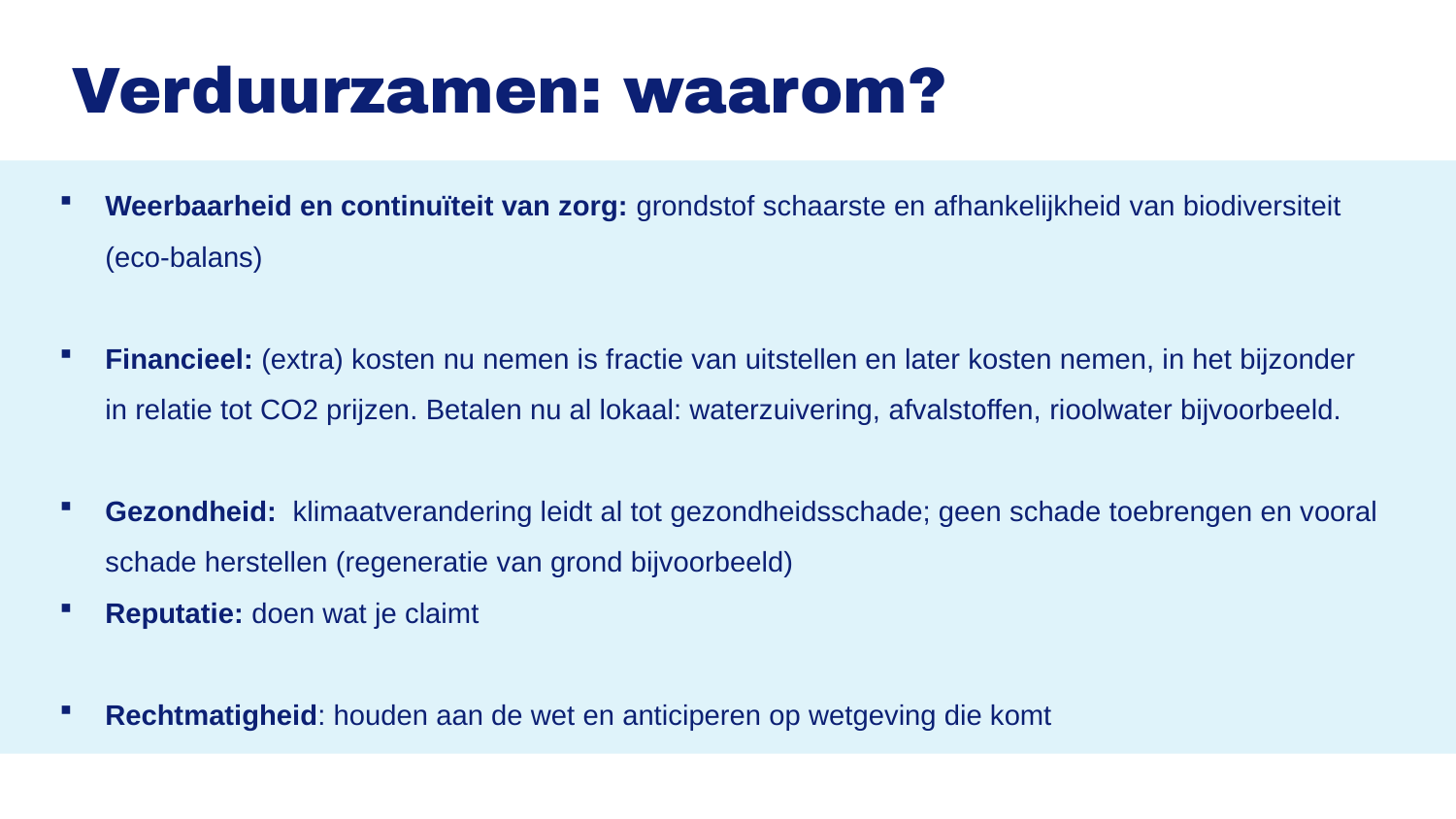

# Verduurzamen: waarom?
Weerbaarheid en continuïteit van zorg: grondstof schaarste en afhankelijkheid van biodiversiteit (eco-balans)

Financieel: (extra) kosten nu nemen is fractie van uitstellen en later kosten nemen, in het bijzonder in relatie tot CO2 prijzen. Betalen nu al lokaal: waterzuivering, afvalstoffen, rioolwater bijvoorbeeld.

Gezondheid:  klimaatverandering leidt al tot gezondheidsschade; geen schade toebrengen en vooral schade herstellen (regeneratie van grond bijvoorbeeld)
Reputatie: doen wat je claimt

Rechtmatigheid: houden aan de wet en anticiperen op wetgeving die komt